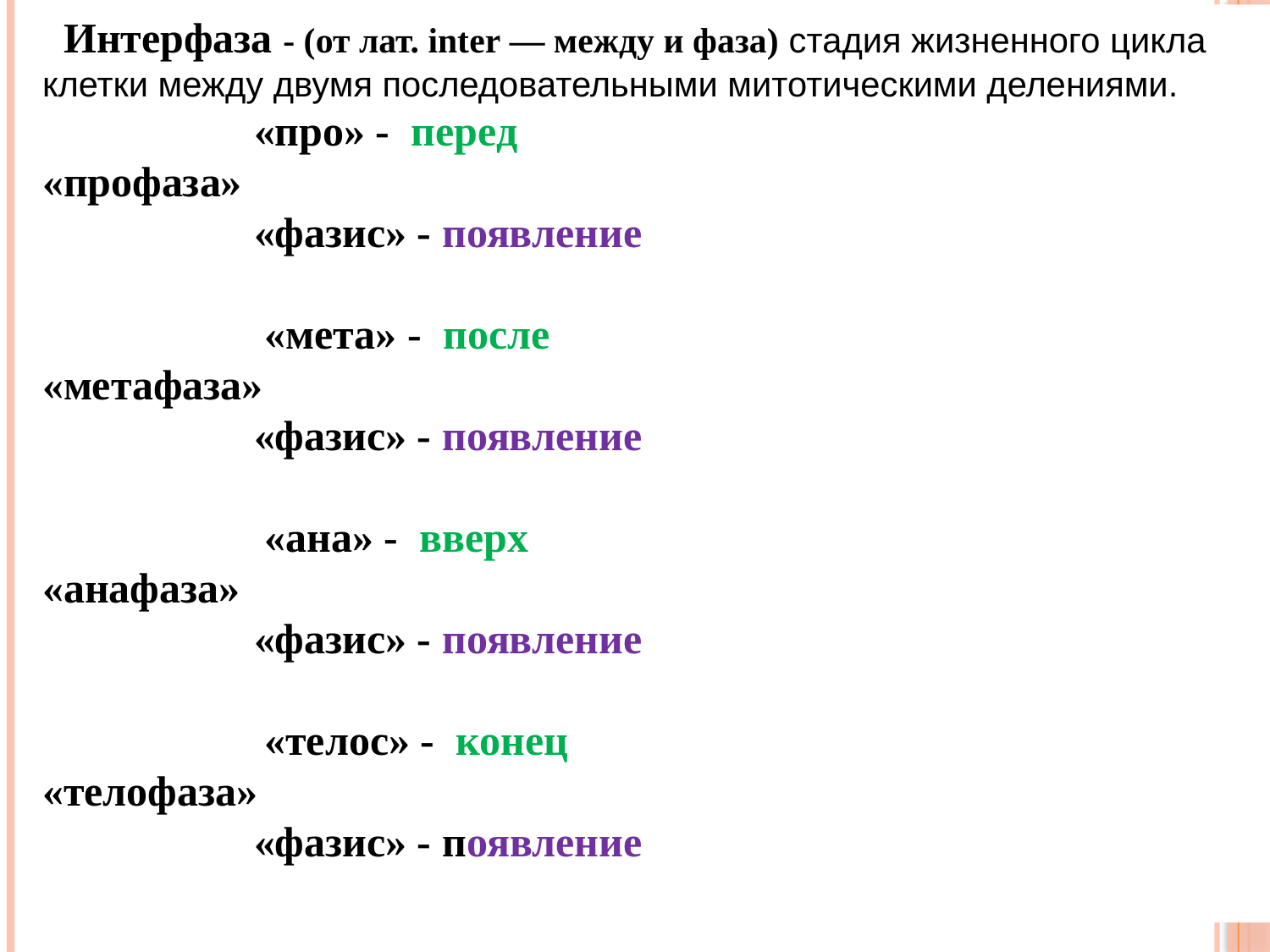

Интерфаза - (от лат. inter — между и фаза) стадия жизненного цикла клетки между двумя последовательными митотическими делениями.
                    «про» -  перед
«профаза»
                    «фазис» - появление

                     «мета» -  после
«метафаза»
                    «фазис» - появление

                     «ана» -  вверх
«анафаза»
                    «фазис» - появление

                     «телос» -  конец
«телофаза»
                    «фазис» - появление